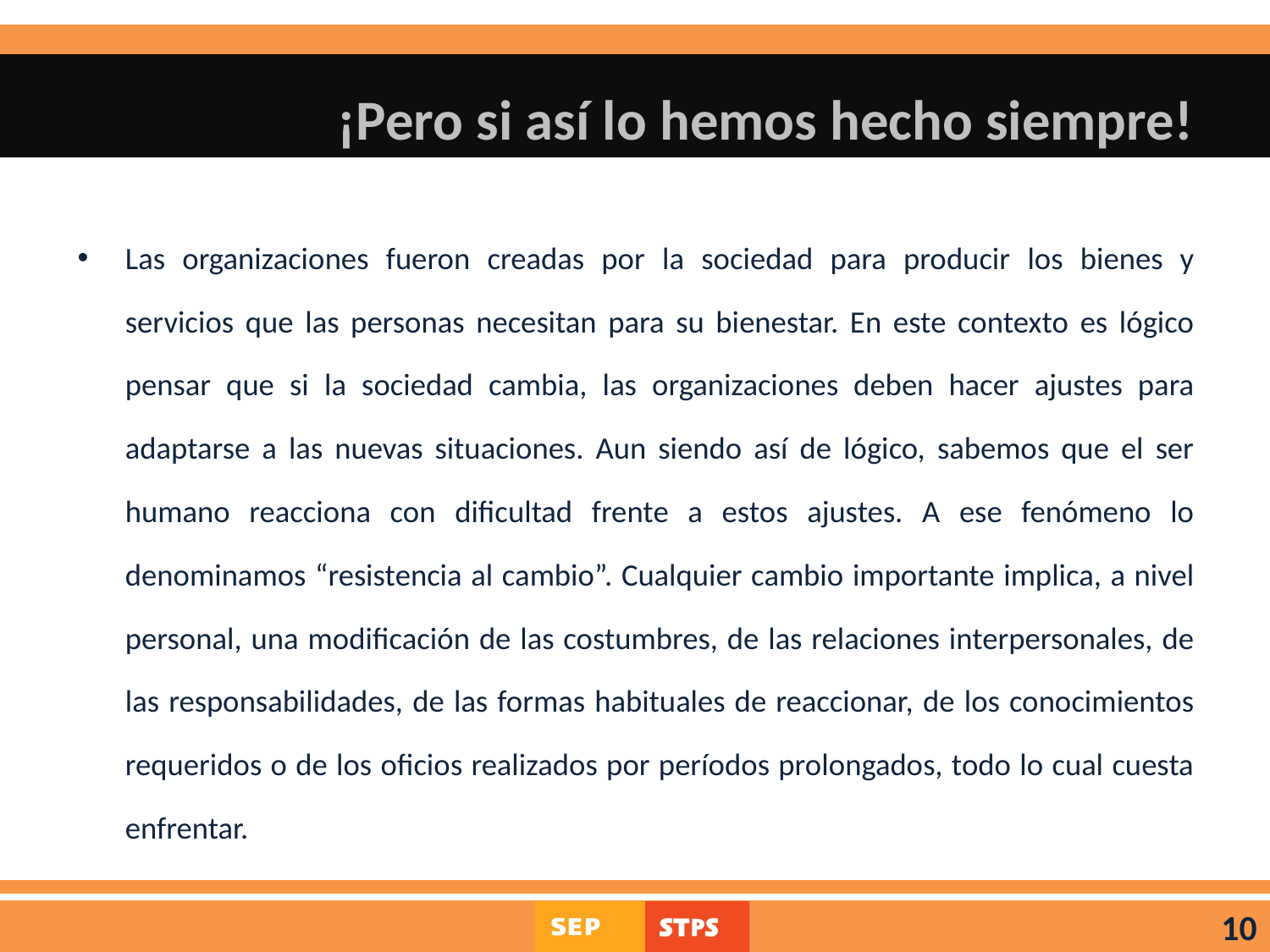

# ¡Pero si así lo hemos hecho siempre!
Las organizaciones fueron creadas por la sociedad para producir los bienes y servicios que las personas necesitan para su bienestar. En este contexto es lógico pensar que si la sociedad cambia, las organizaciones deben hacer ajustes para adaptarse a las nuevas situaciones. Aun siendo así de lógico, sabemos que el ser humano reacciona con dificultad frente a estos ajustes. A ese fenómeno lo denominamos “resistencia al cambio”. Cualquier cambio importante implica, a nivel personal, una modificación de las costumbres, de las relaciones interpersonales, de las responsabilidades, de las formas habituales de reaccionar, de los conocimientos requeridos o de los oficios realizados por períodos prolongados, todo lo cual cuesta enfrentar.
10